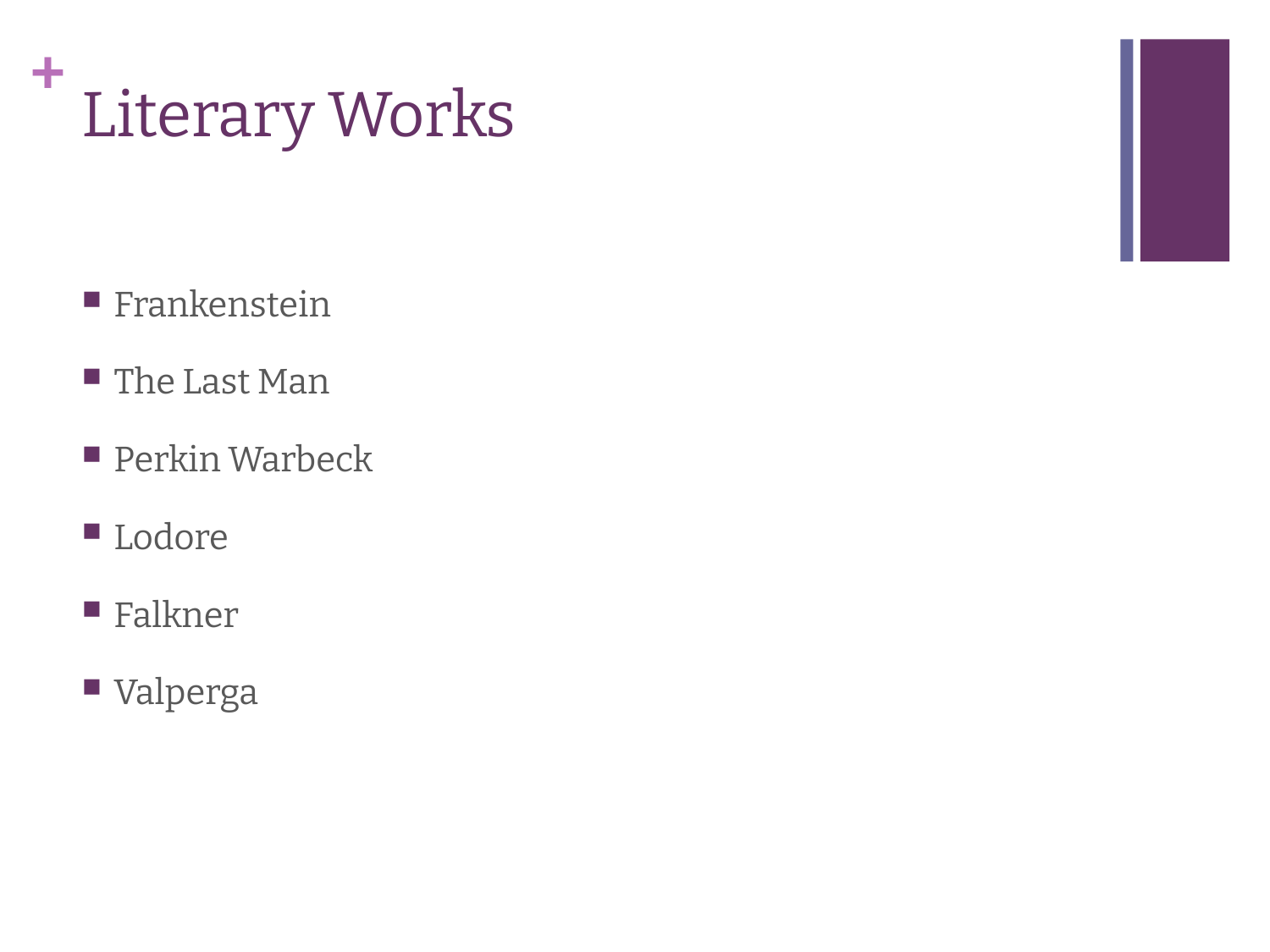

# Literary Works
Frankenstein
The Last Man
Perkin Warbeck
Lodore
Falkner
Valperga